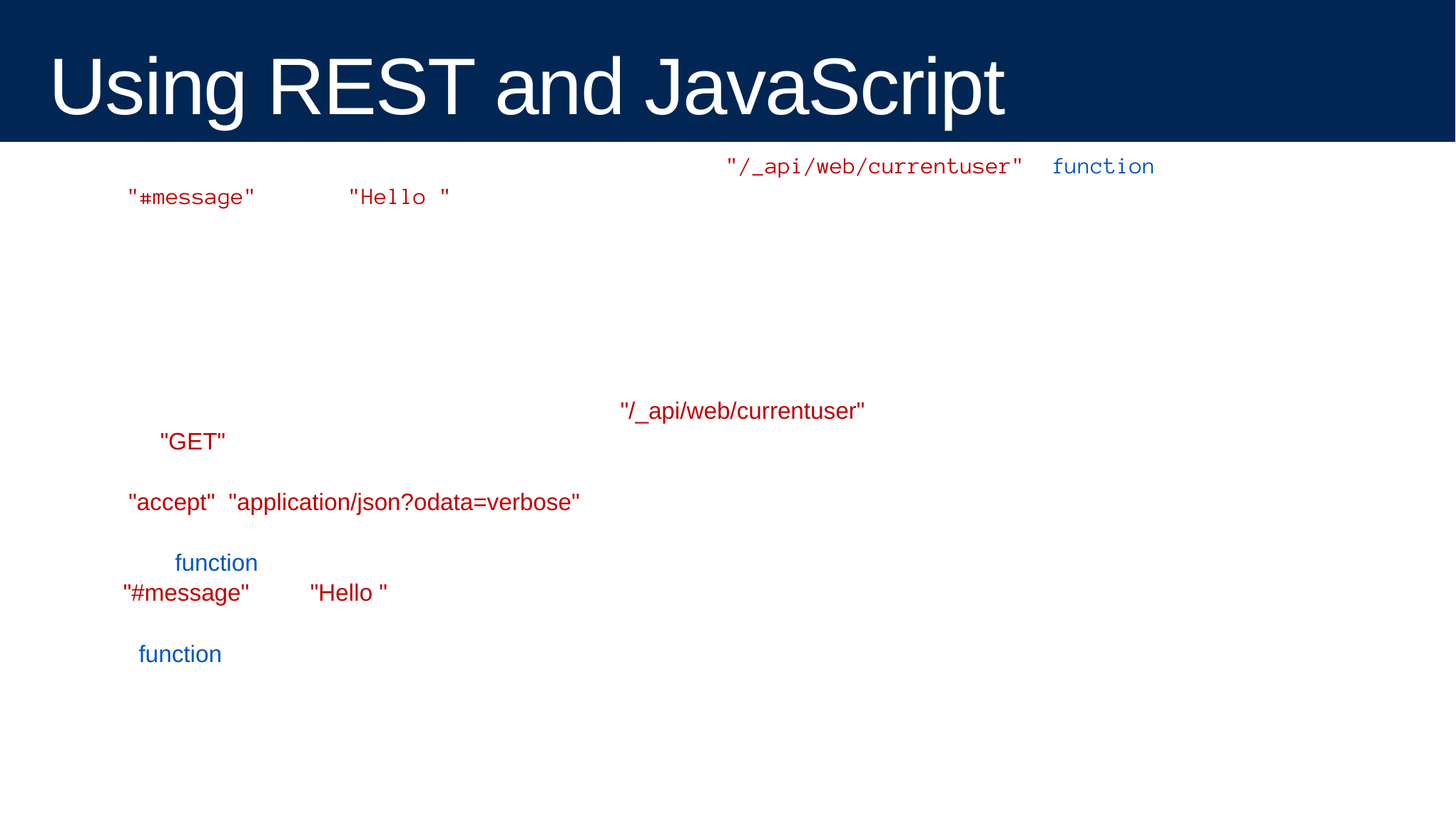

# Using REST and JavaScript
$.getJSON(_spPageContextInfo.webServerRelativeUrl + "/_api/web/currentuser", function (data) {
    $("#message").text("Hello " + data.d.Title);
});

$.ajax(
    {
        url: _spPageContextInfo.webServerRelativeUrl + "/_api/web/currentuser",
        type: "GET",
        headers: {
            "accept": "application/json?odata=verbose",
    },
    success: function (data) {
        $("#message").text("Hello " + data.d.Title);
    },
    error: function (err) {
        alert(JSON.stringify(err));
    }
    }
);